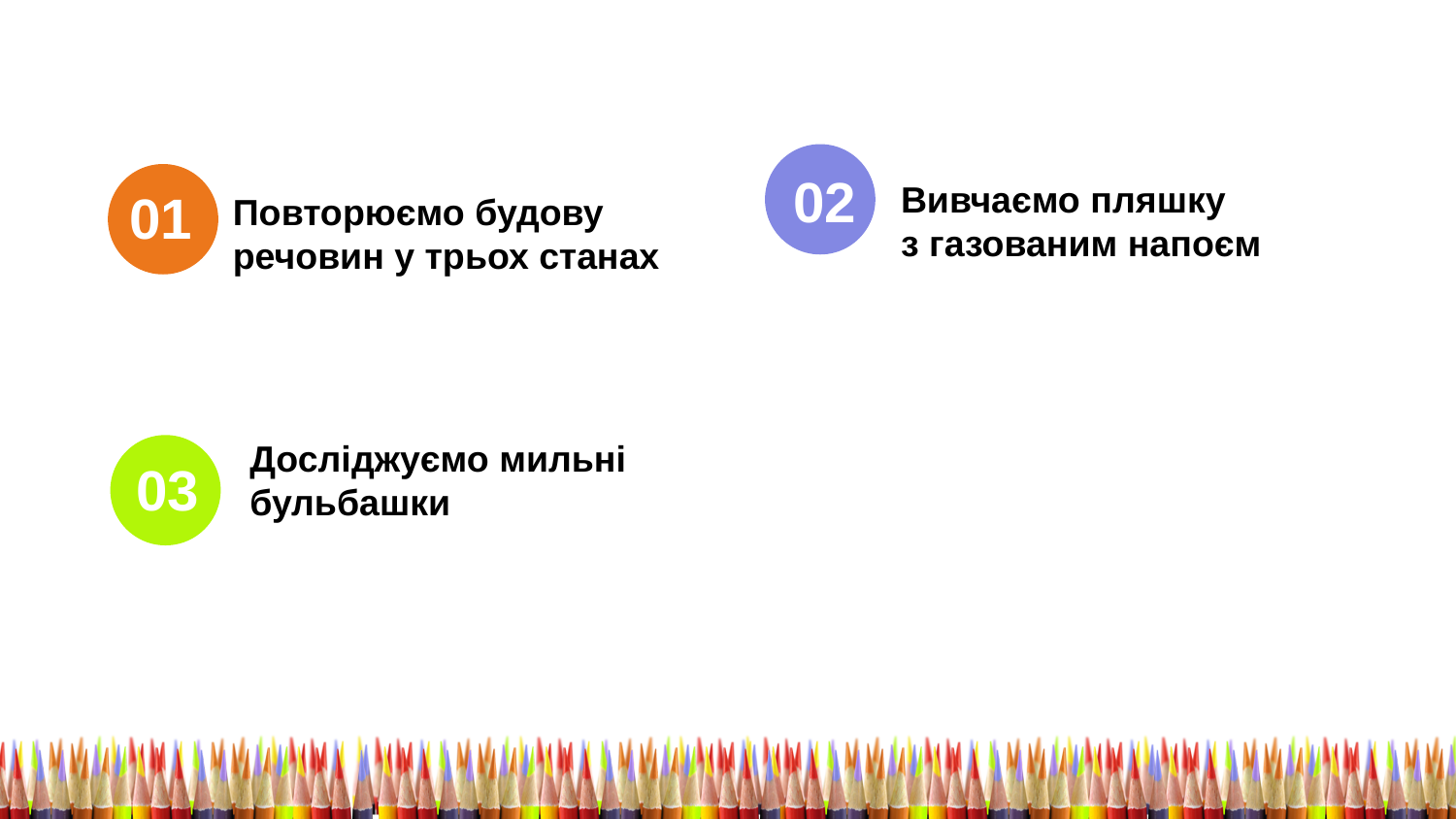

02
Вивчаємо пляшку
з газованим напоєм
01
Повторюємо будову
речовин у трьох станах
Досліджуємо мильні
бульбашки

04
03